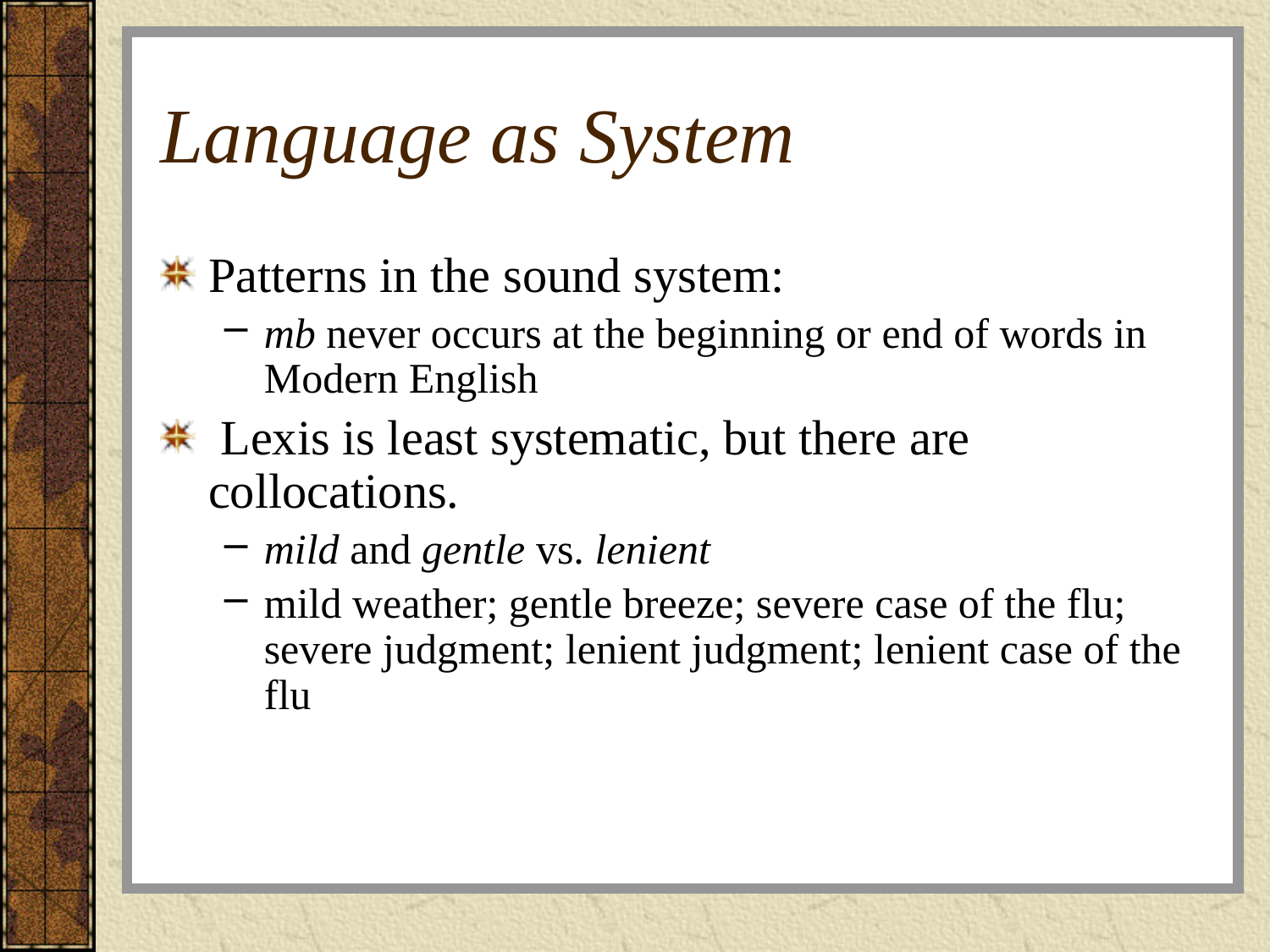

# Language as System
Patterns in the sound system:
mb never occurs at the beginning or end of words in Modern English
 Lexis is least systematic, but there are collocations.
mild and gentle vs. lenient
mild weather; gentle breeze; severe case of the flu; severe judgment; lenient judgment; lenient case of the flu